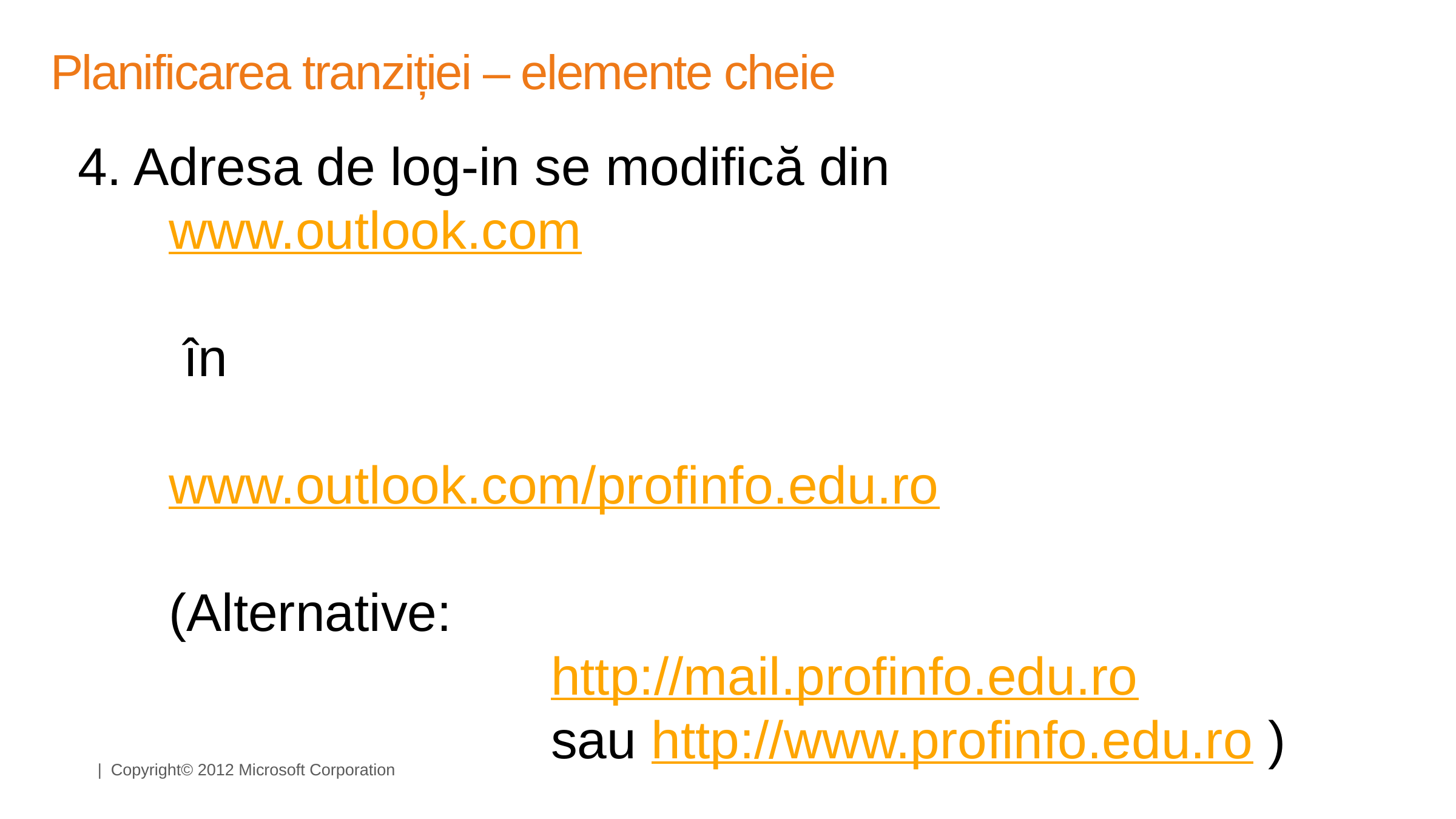

# Planificarea tranziției – elemente cheie

4. Adresa de log-in se modifică din
	www.outlook.com

	 în

	www.outlook.com/profinfo.edu.ro

	(Alternative:
	http://mail.profinfo.edu.ro
	sau http://www.profinfo.edu.ro )